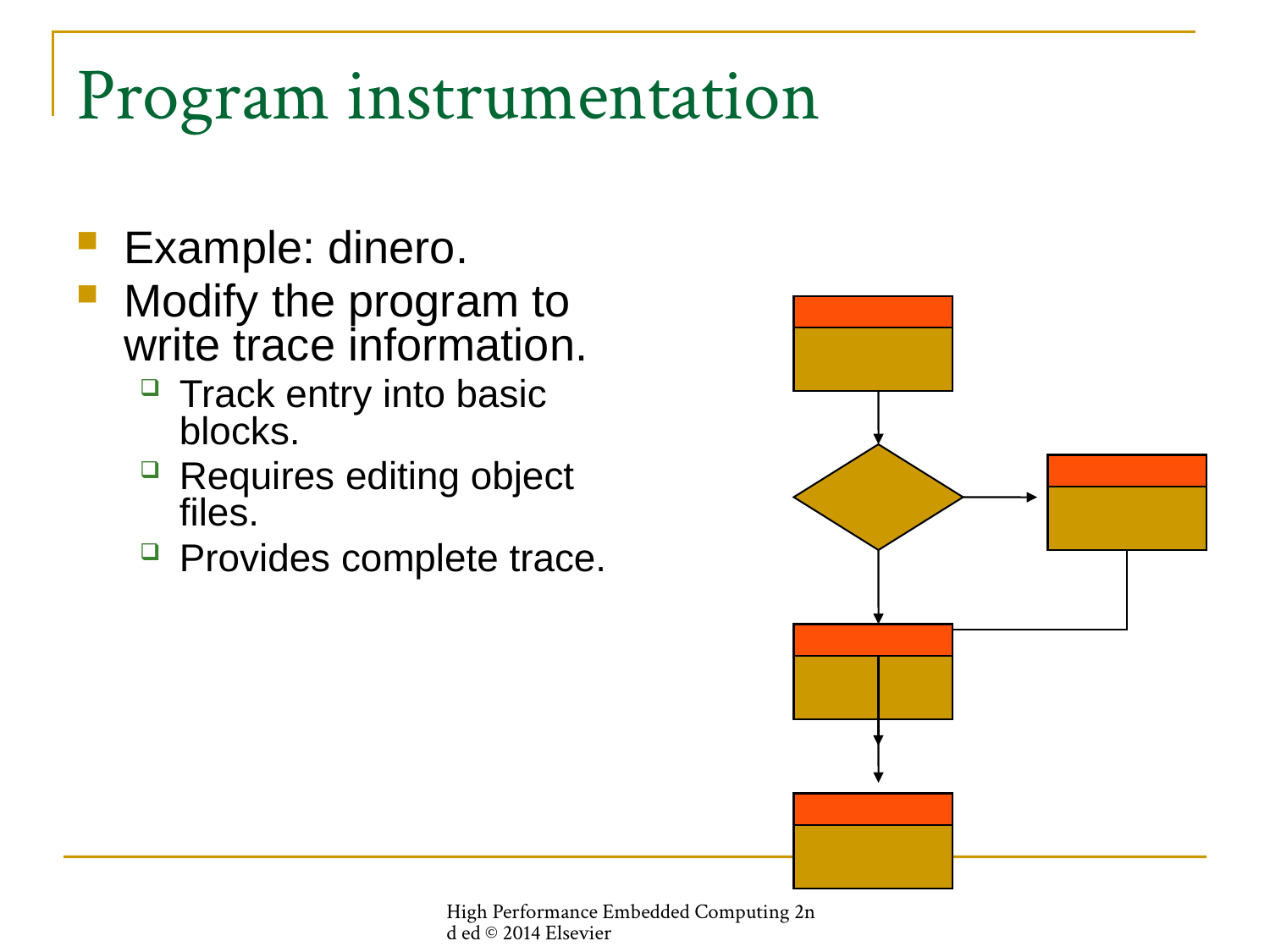

# Program instrumentation
Example: dinero.
Modify the program to write trace information.
Track entry into basic blocks.
Requires editing object files.
Provides complete trace.

High Performance Embedded Computing 2nd ed © 2014 Elsevier